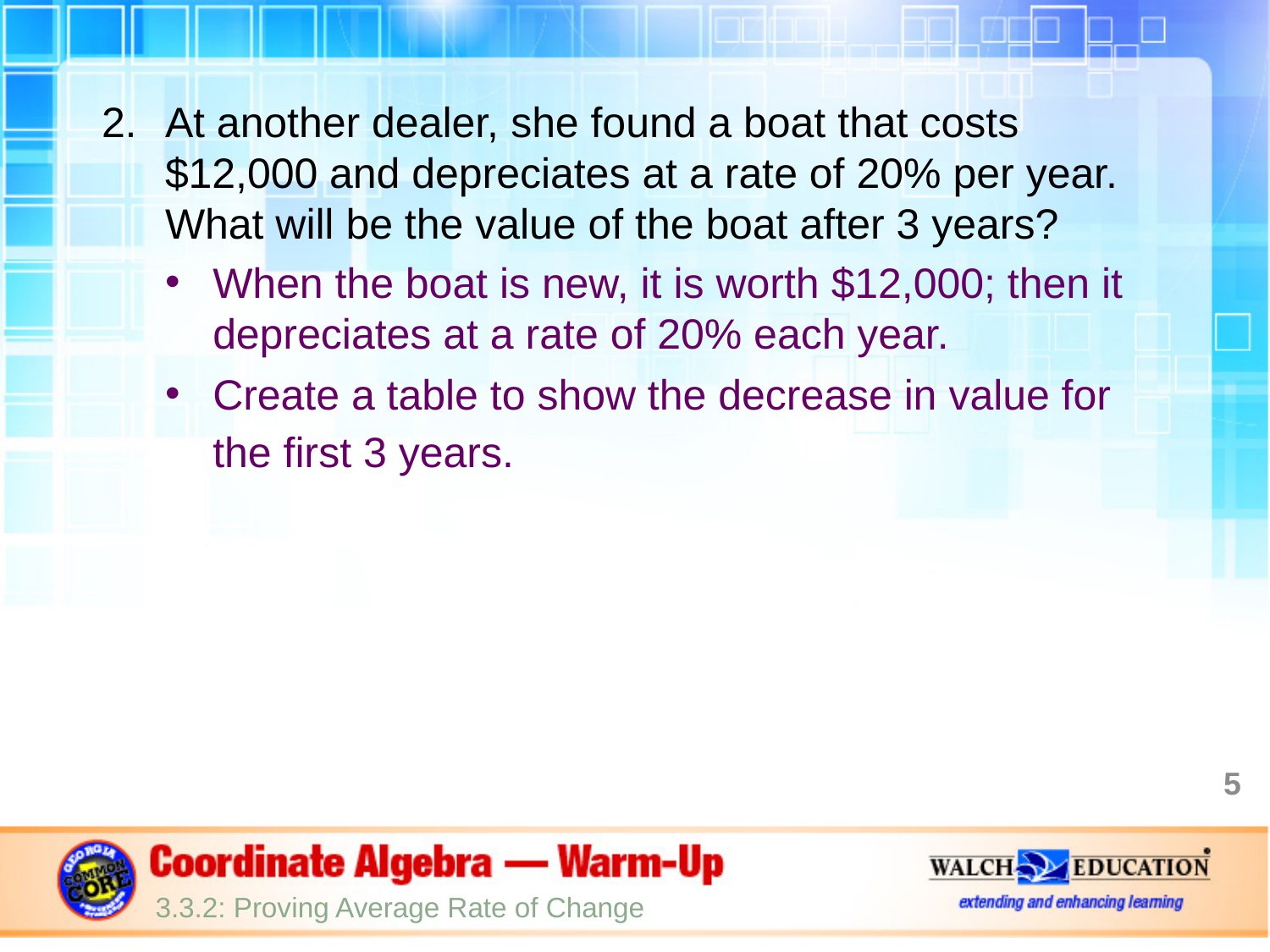

At another dealer, she found a boat that costs $12,000 and depreciates at a rate of 20% per year. What will be the value of the boat after 3 years?
When the boat is new, it is worth $12,000; then it depreciates at a rate of 20% each year.
Create a table to show the decrease in value for the first 3 years.
5
3.3.2: Proving Average Rate of Change